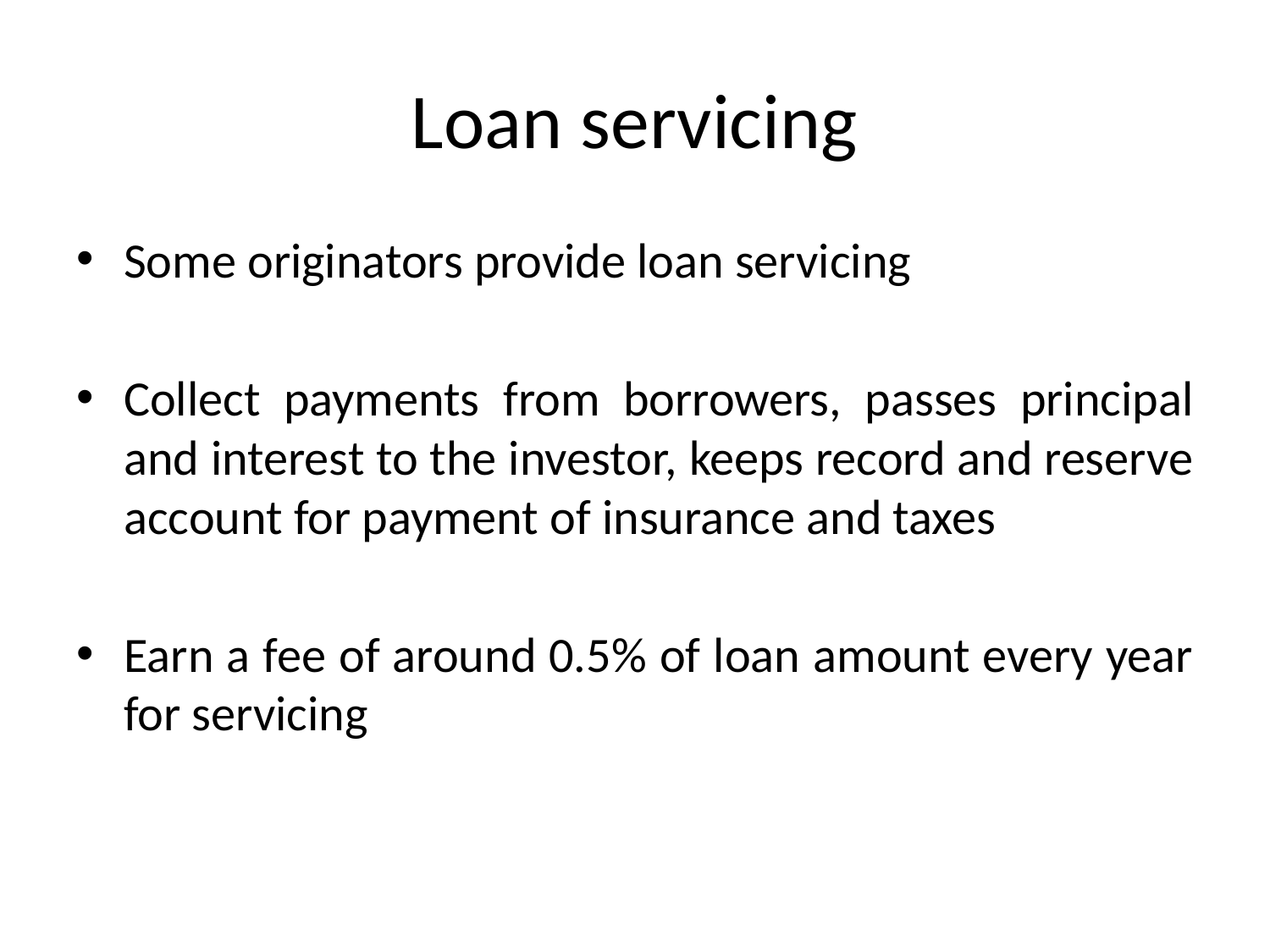

# Loan servicing
Some originators provide loan servicing

Collect payments from borrowers, passes principal and interest to the investor, keeps record and reserve account for payment of insurance and taxes

Earn a fee of around 0.5% of loan amount every year for servicing